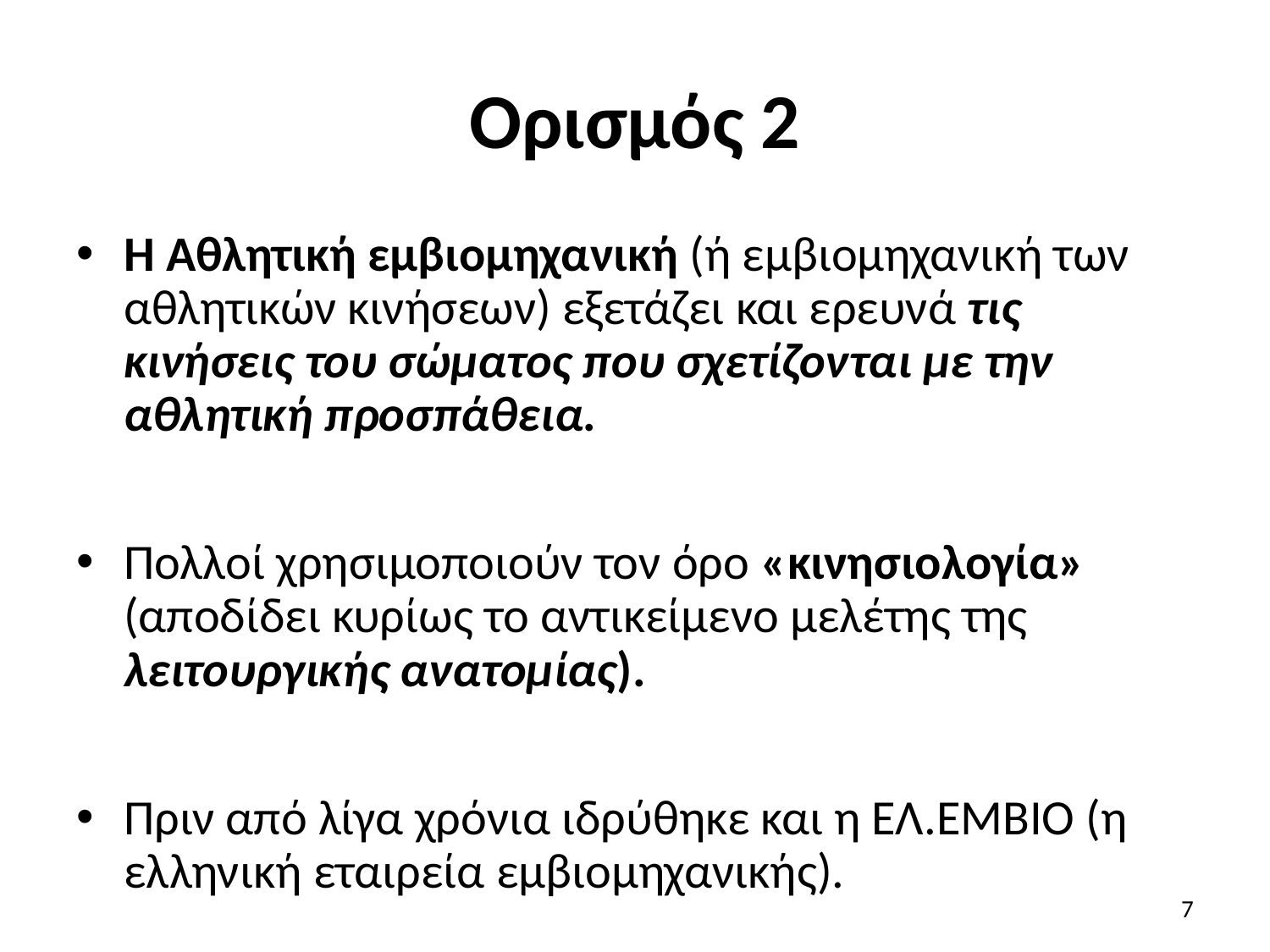

# Ορισμός 2
Η Αθλητική εμβιομηχανική (ή εμβιομηχανική των αθλητικών κινήσεων) εξετάζει και ερευνά τις κινήσεις του σώματος που σχετίζονται με την αθλητική προσπάθεια.

Πολλοί χρησιμοποιούν τον όρο «κινησιολογία» (αποδίδει κυρίως το αντικείμενο μελέτης της λειτουργικής ανατομίας).

Πριν από λίγα χρόνια ιδρύθηκε και η ΕΛ.ΕΜΒΙΟ (η ελληνική εταιρεία εμβιομηχανικής).
7